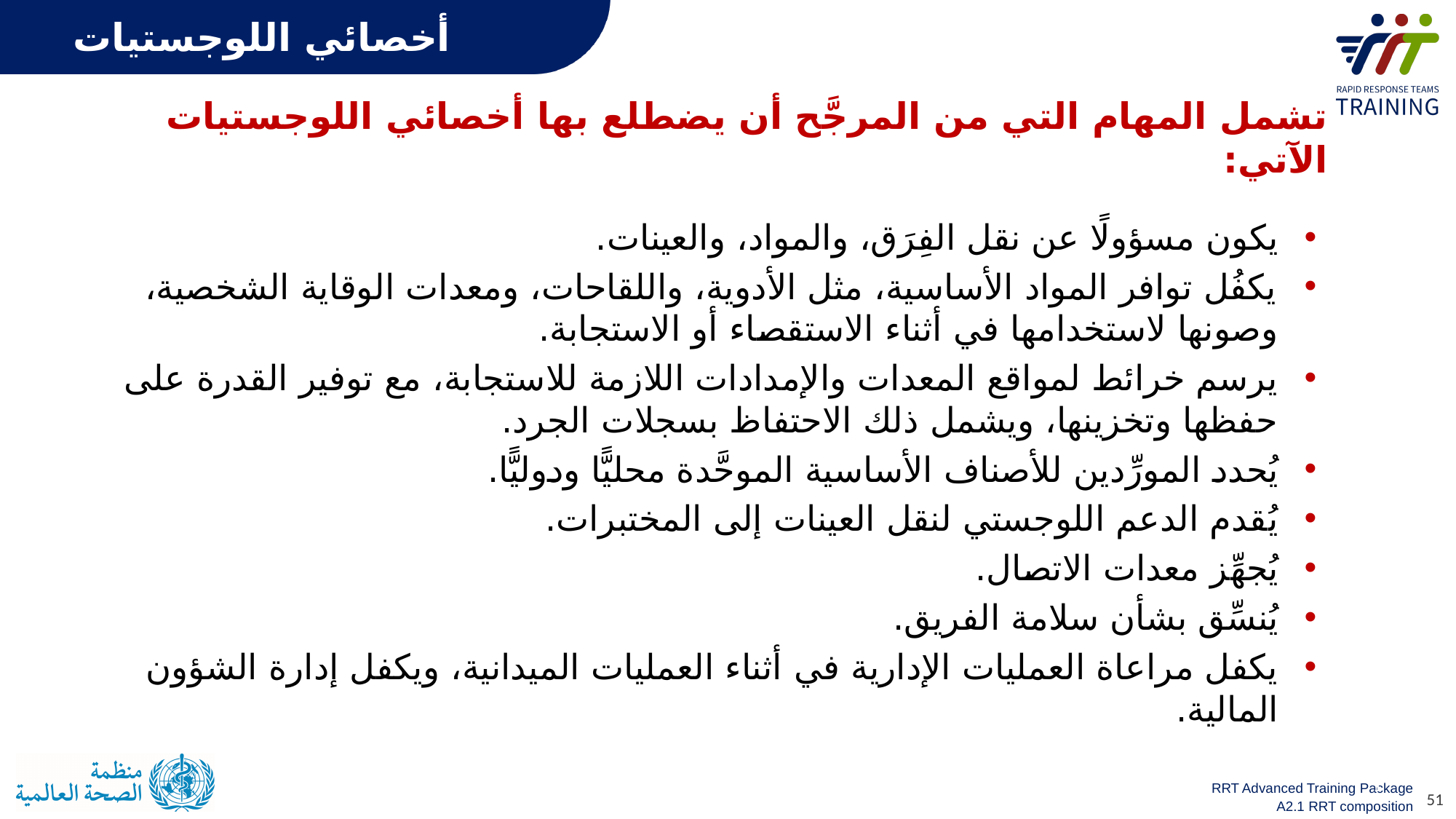

أخصائي اللوجستيات
تشمل المهام التي من المرجَّح أن يضطلع بها أخصائي اللوجستيات الآتي:

يكون مسؤولًا عن نقل الفِرَق، والمواد، والعينات.
يكفُل توافر المواد الأساسية، مثل الأدوية، واللقاحات، ومعدات الوقاية الشخصية، وصونها لاستخدامها في أثناء الاستقصاء أو الاستجابة.
يرسم خرائط لمواقع المعدات والإمدادات اللازمة للاستجابة، مع توفير القدرة على حفظها وتخزينها، ويشمل ذلك الاحتفاظ بسجلات الجرد.
يُحدد المورِّدين للأصناف الأساسية الموحَّدة محليًّا ودوليًّا.
يُقدم الدعم اللوجستي لنقل العينات إلى المختبرات.
يُجهِّز معدات الاتصال.
يُنسِّق بشأن سلامة الفريق.
يكفل مراعاة العمليات الإدارية في أثناء العمليات الميدانية، ويكفل إدارة الشؤون المالية.
51